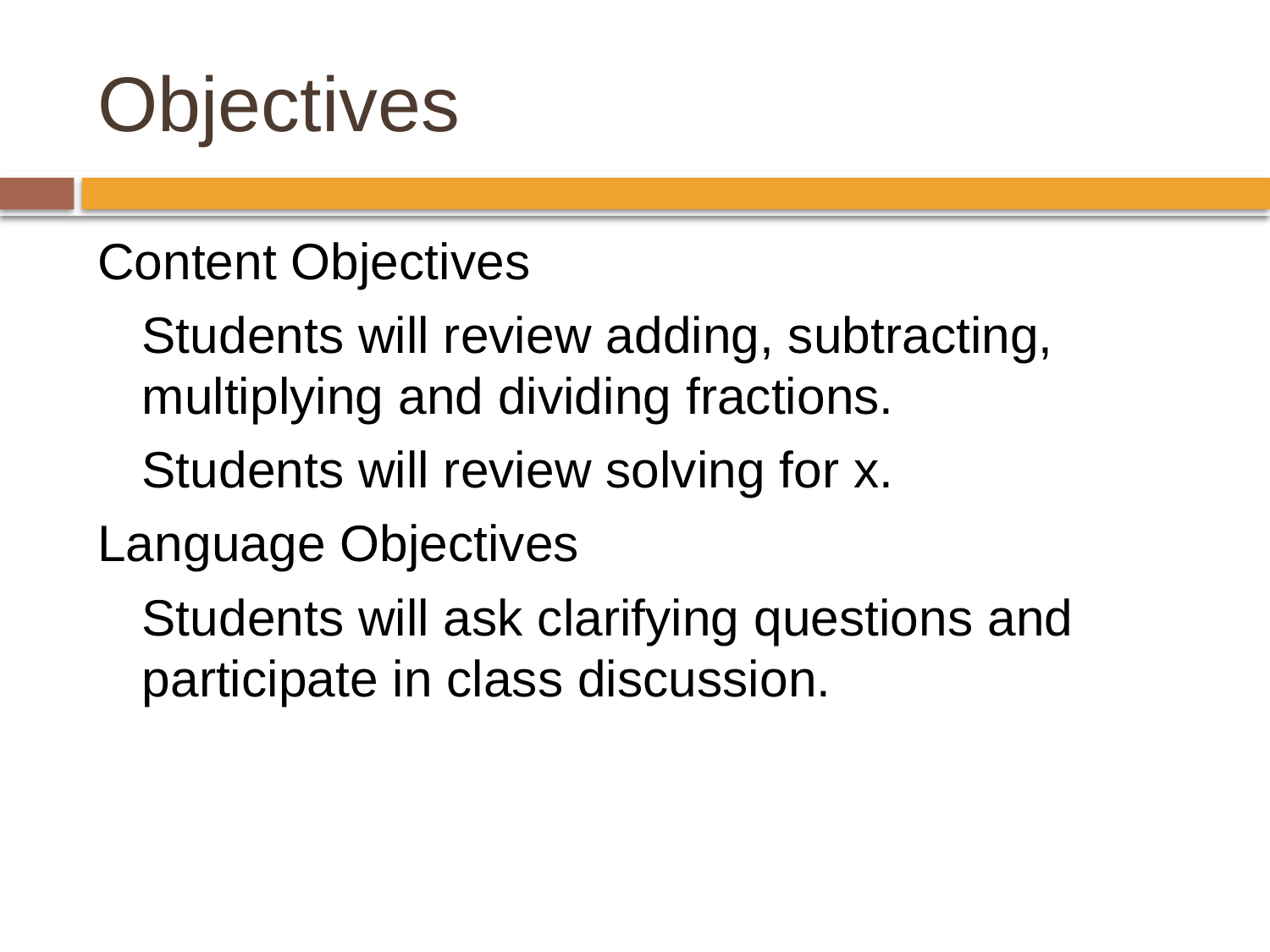

# Objectives
Content Objectives
	Students will review adding, subtracting, multiplying and dividing fractions.
	Students will review solving for x.
Language Objectives
	Students will ask clarifying questions and participate in class discussion.